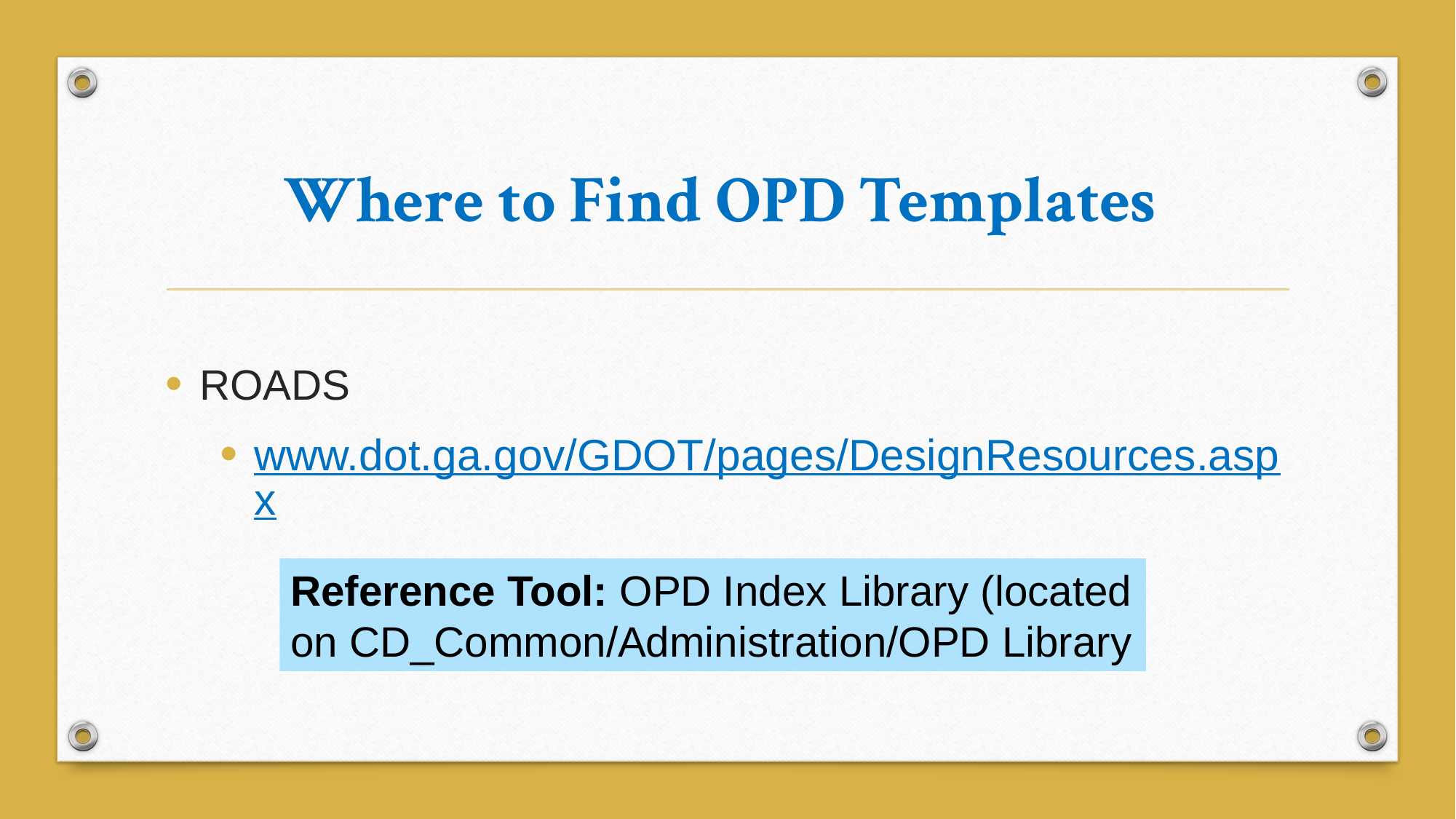

# Where to Find OPD Templates

ROADS
www.dot.ga.gov/GDOT/pages/DesignResources.aspx

Reference Tool: OPD Index Library (located on CD_Common/Administration/OPD Library